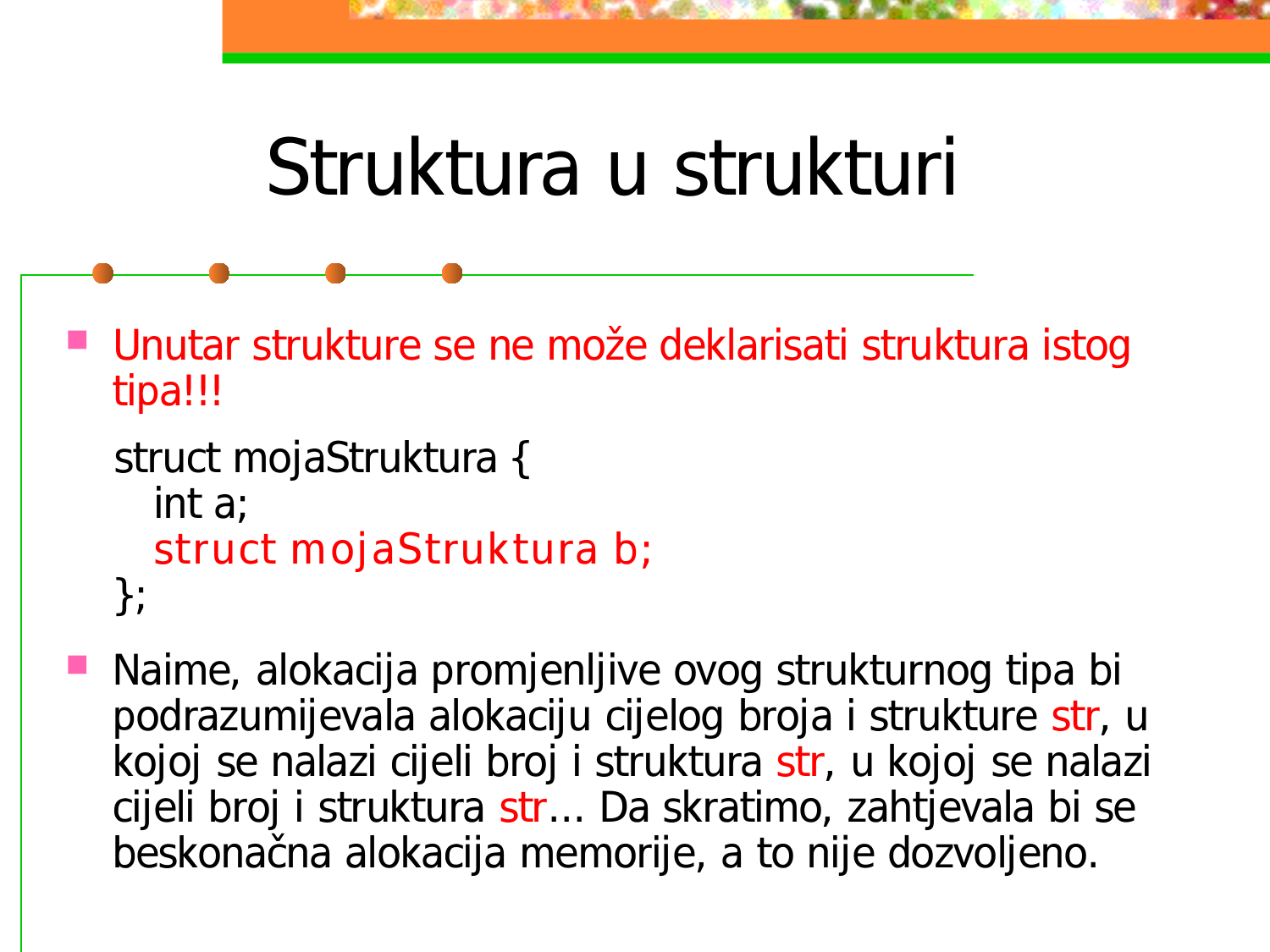

# Struktura u strukturi
Unutar strukture se ne može deklarisati struktura istog tipa!!!
struct mojaStruktura {
   int a;
   struct mojaStruktura b;
};
Naime, alokacija promjenljive ovog strukturnog tipa bi podrazumijevala alokaciju cijelog broja i strukture str, u kojoj se nalazi cijeli broj i struktura str, u kojoj se nalazi cijeli broj i struktura str... Da skratimo, zahtjevala bi se beskonačna alokacija memorije, a to nije dozvoljeno.